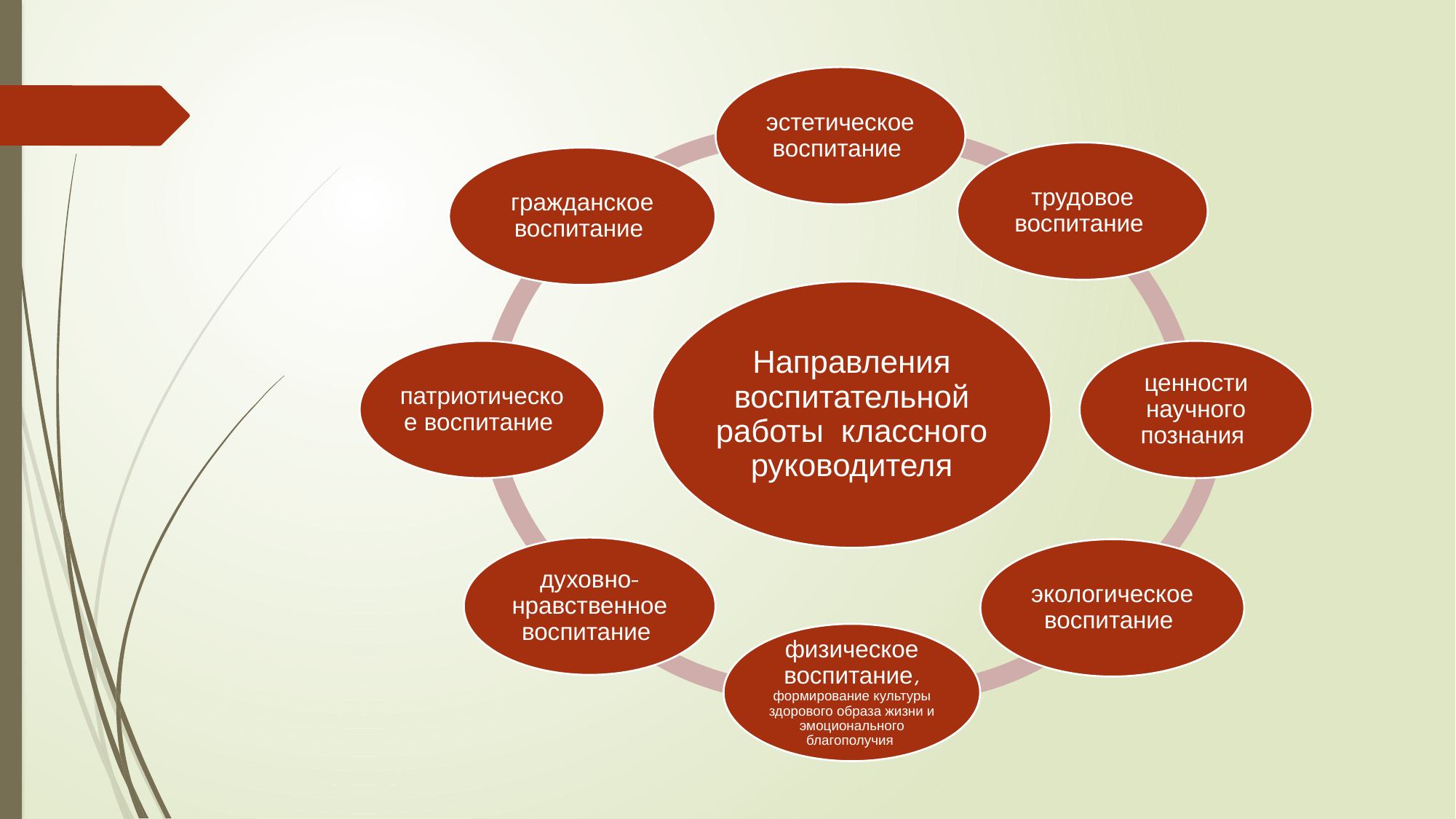

Направления воспитательной работы  классного руководителя
эстетическое воспитание
трудовое воспитание
ценности научного познания
экологическое воспитание
физическое воспитание, формирование культуры здорового образа жизни и эмоционального благополучия
духовно-нравственное воспитание
патриотическое воспитание
гражданское воспитание